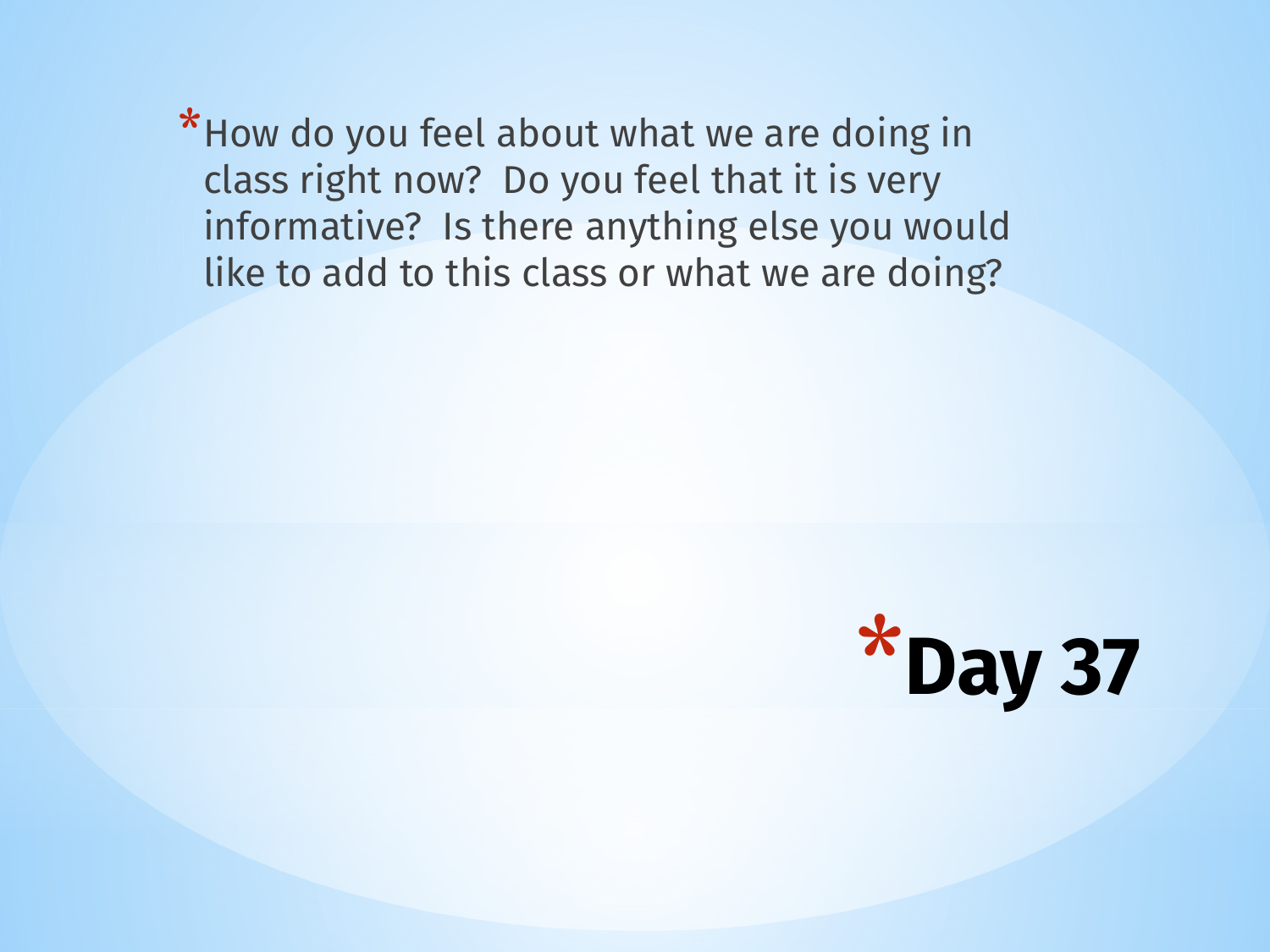

How do you feel about what we are doing in class right now?  Do you feel that it is very informative?  Is there anything else you would like to add to this class or what we are doing?
# Day 37